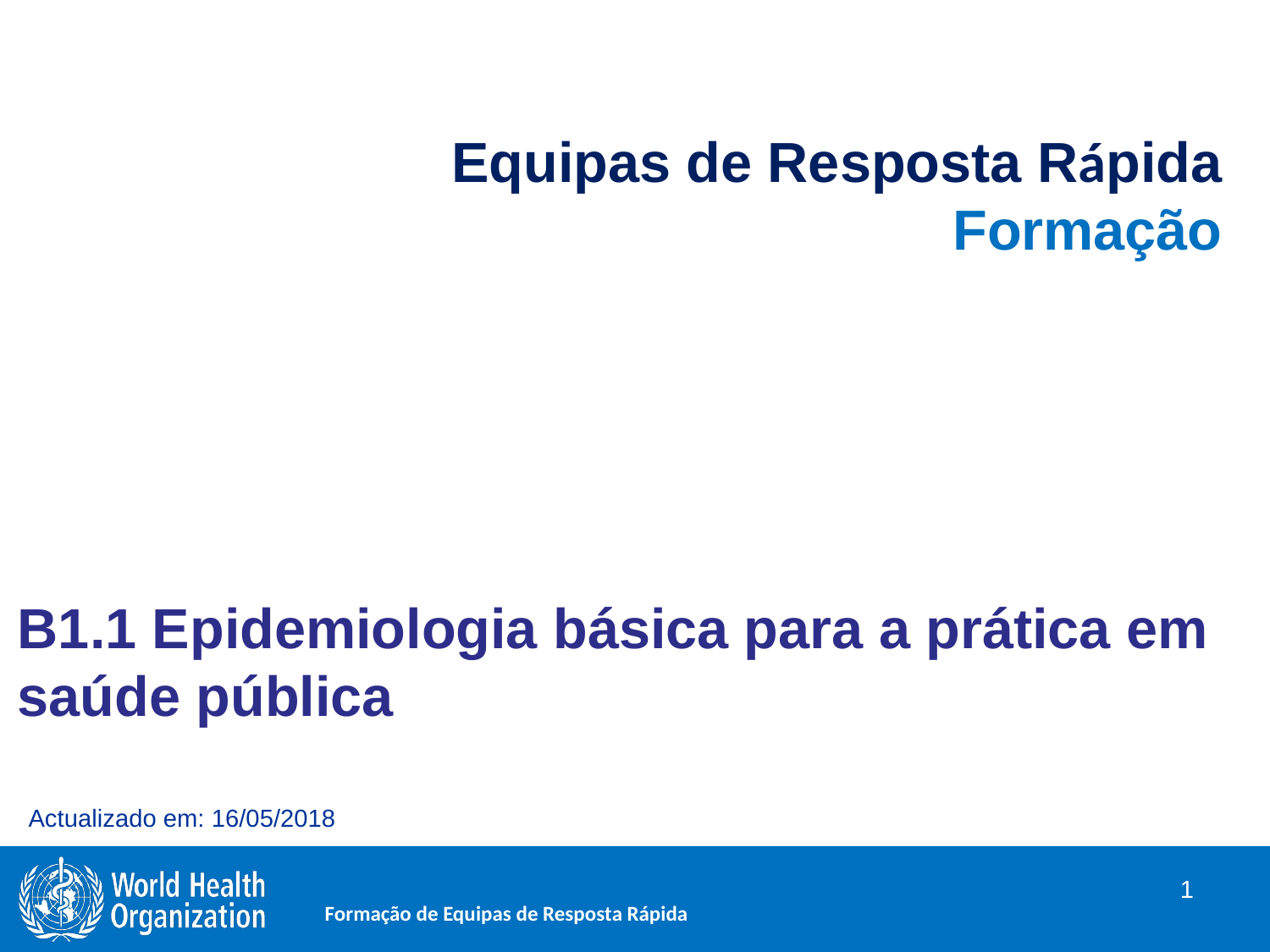

Equipas de Resposta Rápida
Formação

B1.1 Epidemiologia básica para a prática em saúde pública
Actualizado em: 16/05/2018
1